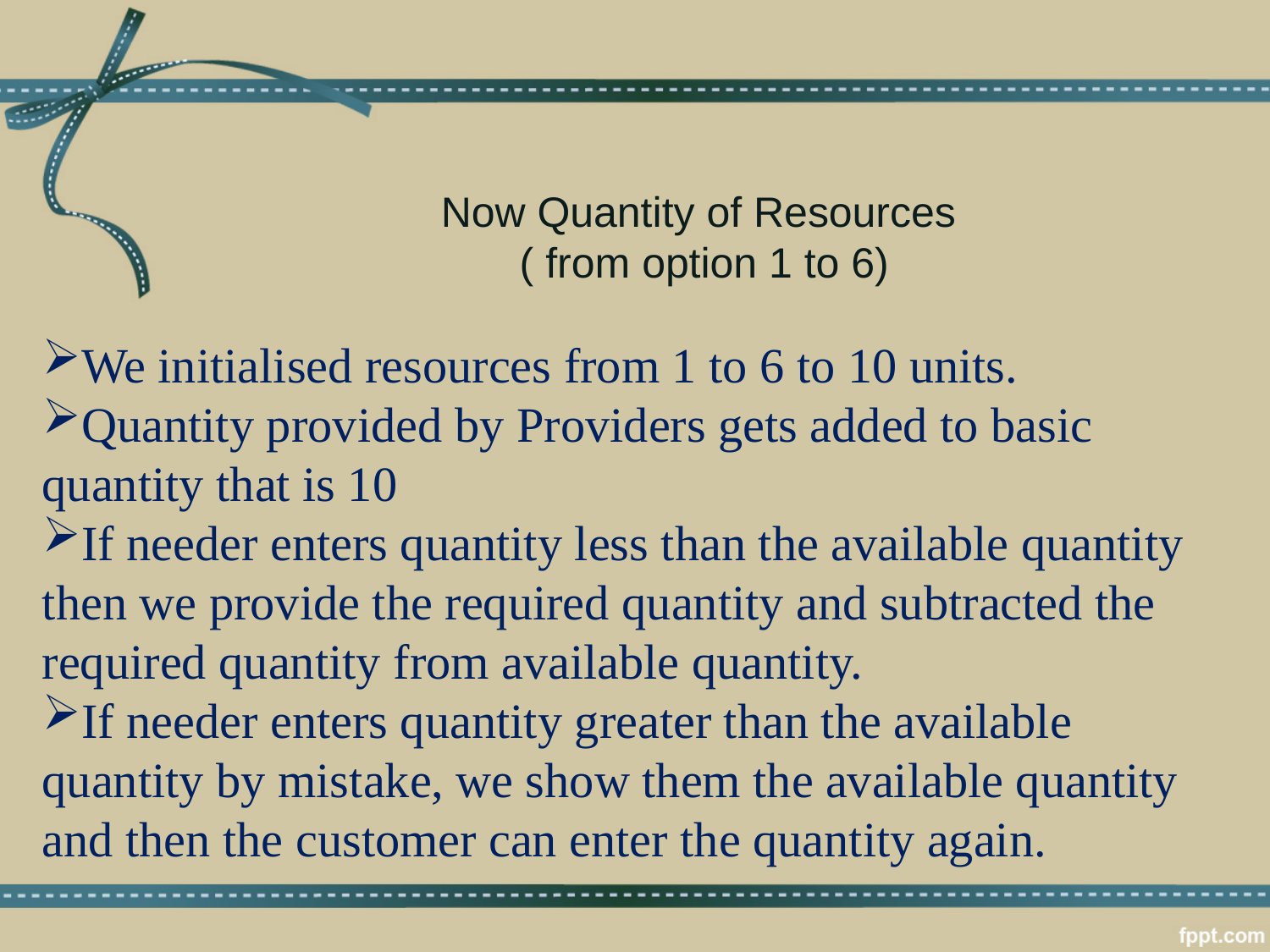

Now Quantity of Resources
( from option 1 to 6)
We initialised resources from 1 to 6 to 10 units.
Quantity provided by Providers gets added to basic quantity that is 10
If needer enters quantity less than the available quantity then we provide the required quantity and subtracted the required quantity from available quantity.
If needer enters quantity greater than the available quantity by mistake, we show them the available quantity and then the customer can enter the quantity again.